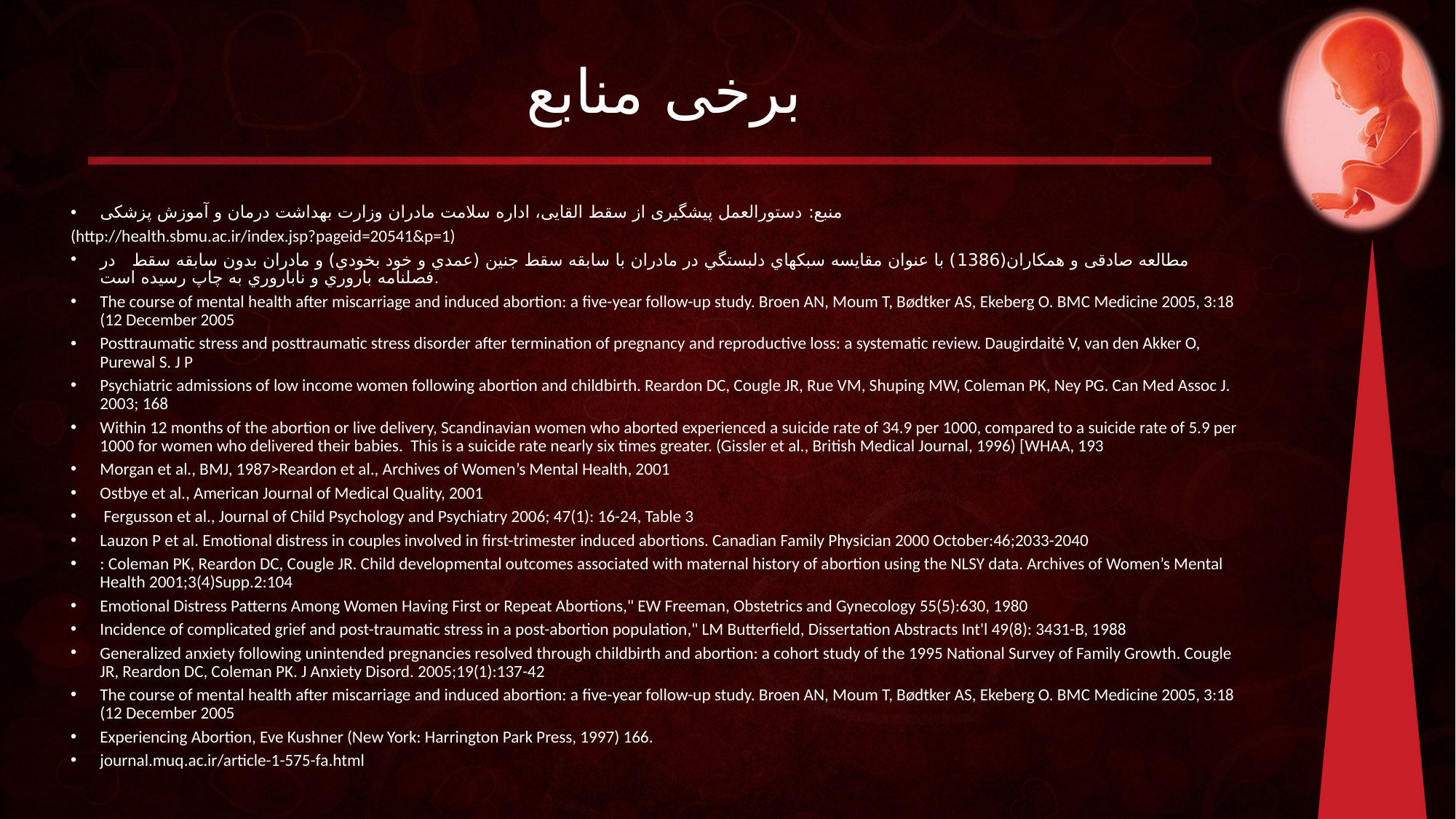

# برخی منابع
منبع: دستورالعمل پیشگیری از سقط القایی، اداره سلامت مادران وزارت بهداشت درمان و آموزش پزشکی
(http://health.sbmu.ac.ir/index.jsp?pageid=20541&p=1)
مطالعه صادقی و همکاران(1386) با عنوان مقايسه سبكهاي دلبستگي در مادران با سابقه سقط جنين (عمدي و خود بخودي) و مادران بدون سابقه سقط   در فصلنامه باروري و ناباروري به چاپ رسیده است.
The course of mental health after miscarriage and induced abortion: a five-year follow-up study. Broen AN, Moum T, Bødtker AS, Ekeberg O. BMC Medicine 2005, 3:18 (12 December 2005
Posttraumatic stress and posttraumatic stress disorder after termination of pregnancy and reproductive loss: a systematic review. Daugirdaitė V, van den Akker O, Purewal S. J P
Psychiatric admissions of low income women following abortion and childbirth. Reardon DC, Cougle JR, Rue VM, Shuping MW, Coleman PK, Ney PG. Can Med Assoc J. 2003; 168
Within 12 months of the abortion or live delivery, Scandinavian women who aborted experienced a suicide rate of 34.9 per 1000, compared to a suicide rate of 5.9 per 1000 for women who delivered their babies.  This is a suicide rate nearly six times greater. (Gissler et al., British Medical Journal, 1996) [WHAA, 193
Morgan et al., BMJ, 1987>Reardon et al., Archives of Women’s Mental Health, 2001
Ostbye et al., American Journal of Medical Quality, 2001
 Fergusson et al., Journal of Child Psychology and Psychiatry 2006; 47(1): 16-24, Table 3
Lauzon P et al. Emotional distress in couples involved in first-trimester induced abortions. Canadian Family Physician 2000 October:46;2033-2040
: Coleman PK, Reardon DC, Cougle JR. Child developmental outcomes associated with maternal history of abortion using the NLSY data. Archives of Women’s Mental Health 2001;3(4)Supp.2:104
Emotional Distress Patterns Among Women Having First or Repeat Abortions," EW Freeman, Obstetrics and Gynecology 55(5):630, 1980
Incidence of complicated grief and post-traumatic stress in a post-abortion population," LM Butterfield, Dissertation Abstracts Int'l 49(8): 3431-B, 1988
Generalized anxiety following unintended pregnancies resolved through childbirth and abortion: a cohort study of the 1995 National Survey of Family Growth. Cougle JR, Reardon DC, Coleman PK. J Anxiety Disord. 2005;19(1):137-42
The course of mental health after miscarriage and induced abortion: a five-year follow-up study. Broen AN, Moum T, Bødtker AS, Ekeberg O. BMC Medicine 2005, 3:18 (12 December 2005
Experiencing Abortion, Eve Kushner (New York: Harrington Park Press, 1997) 166.
journal.muq.ac.ir/article-1-575-fa.html